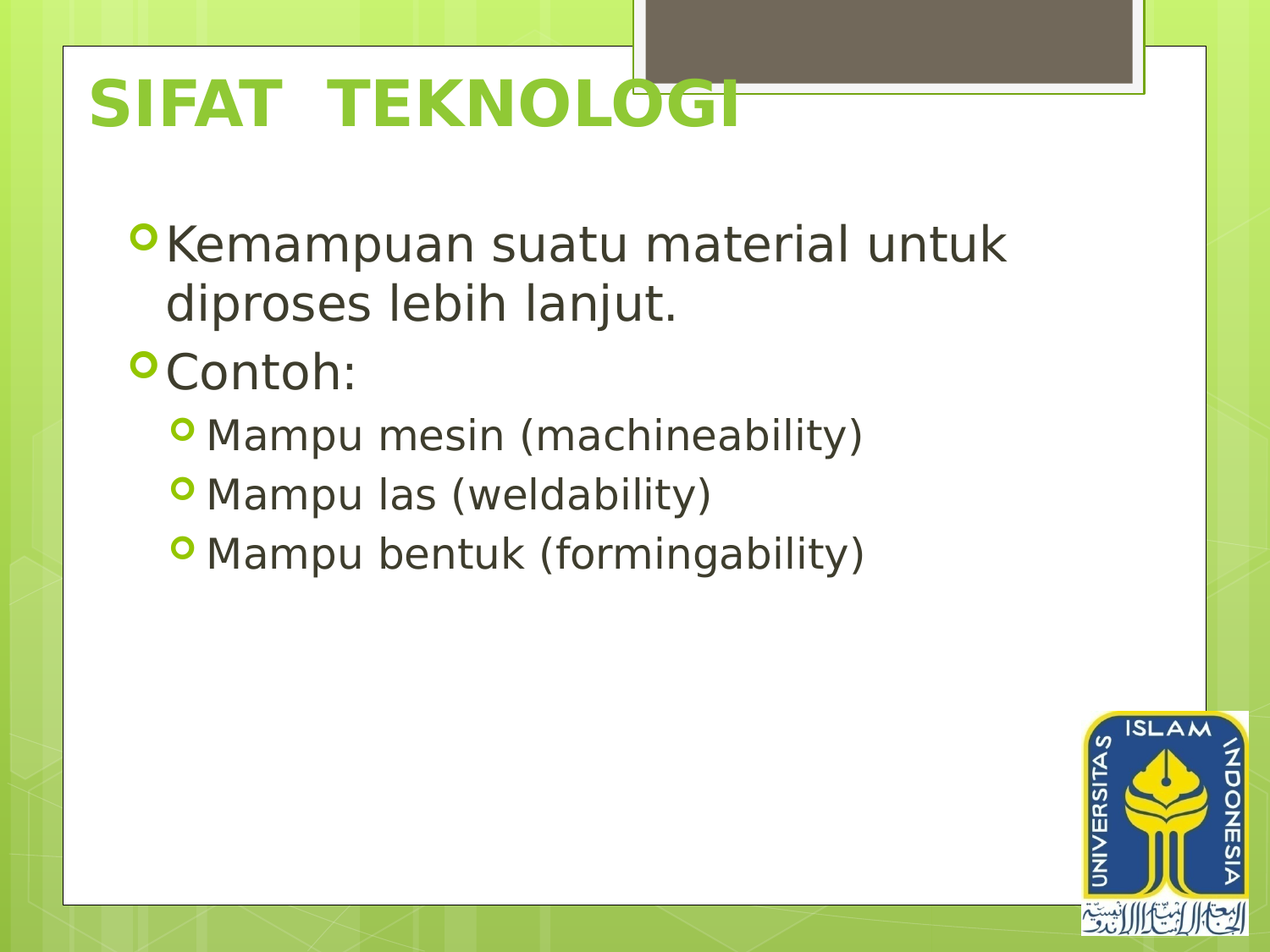

# SIFAT  TEKNOLOGI
Kemampuan suatu material untuk diproses lebih lanjut.
Contoh:
Mampu mesin (machineability)
Mampu las (weldability)
Mampu bentuk (formingability)